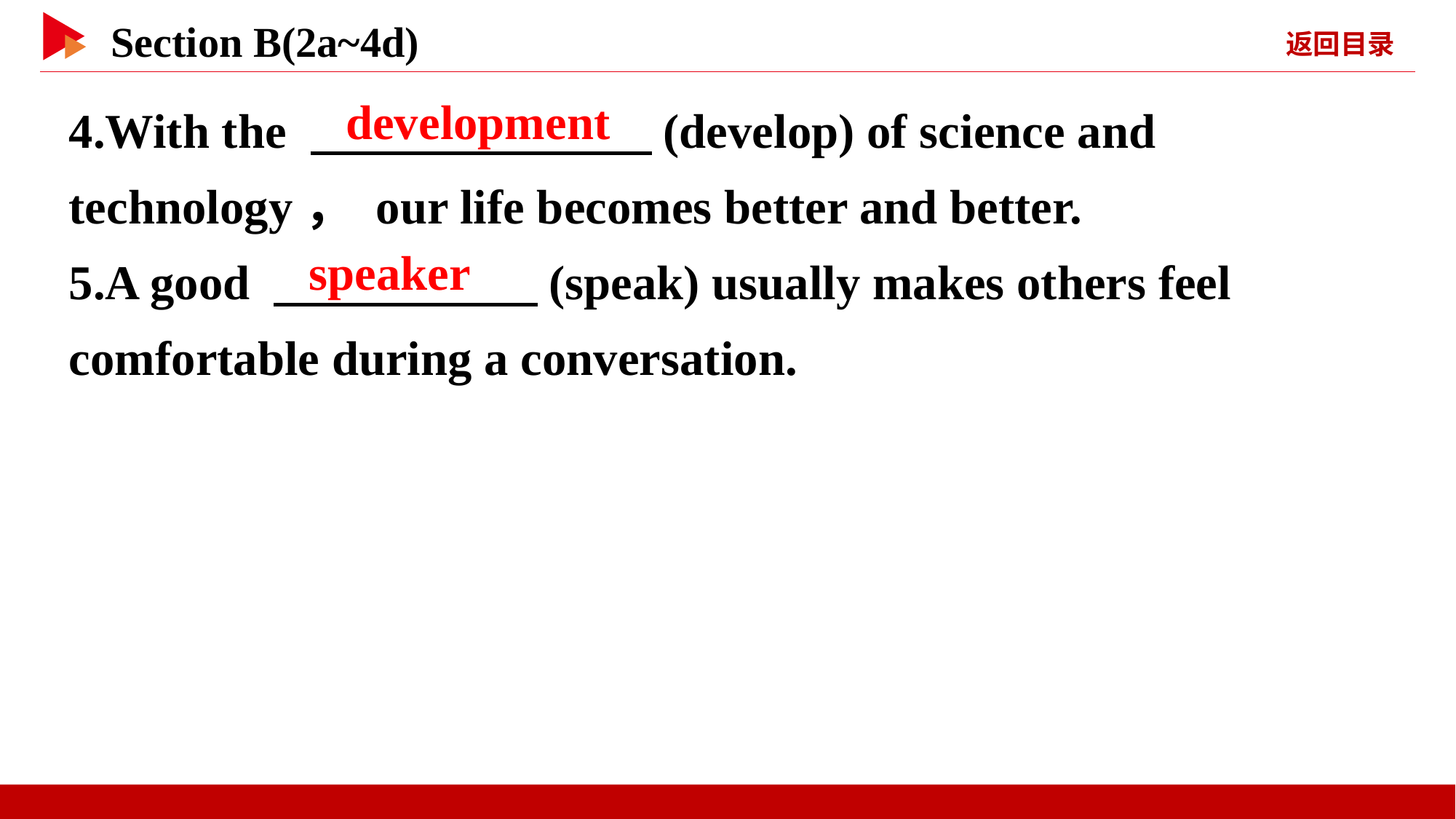

4.With the 　                      　(develop) of science and technology， our life becomes better and better.
5.A good 　               　(speak) usually makes others feel comfortable during a conversation.
development
speaker